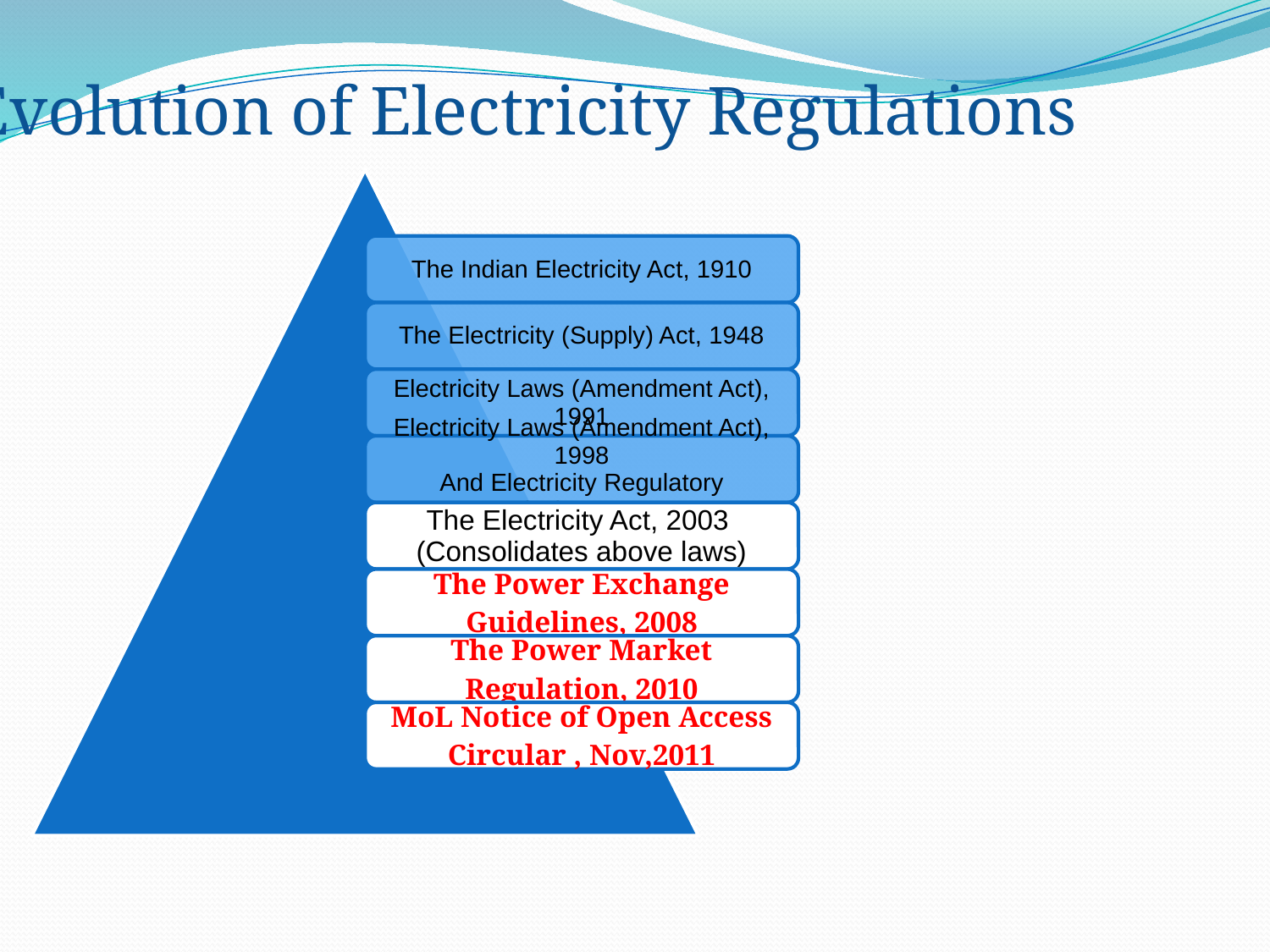

# Evolution of Electricity Regulations
The Indian Electricity Act, 1910
The Electricity (Supply) Act, 1948
(Consolidates above laws)
The Power Exchange Guidelines, 2008
The Power Market Regulation, 2010
MoL Notice of Open Access Circular , Nov,2011